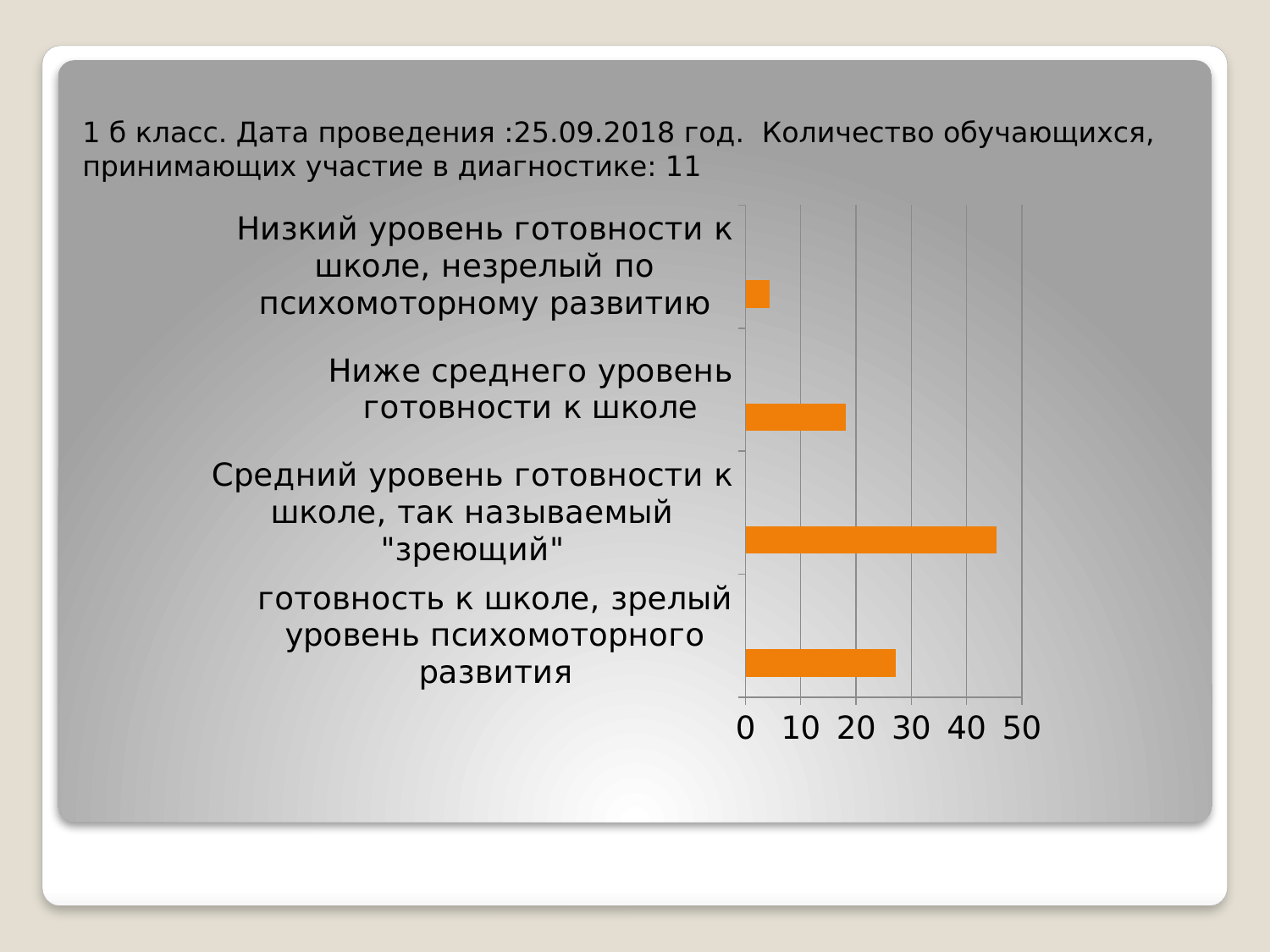

# 1 б класс. Дата проведения :25.09.2018 год.  Количество обучающихся, принимающих участие в диагностике: 11

### Chart

| Category | Ряд 1 | Ряд 2 | Ряд 3 |
|---|---|---|---|
| готовность к школе, зрелый уровень психомоторного развития | 27.2 | None | None |
| Средний уровень готовности к школе, так называемый "зреющий" | 45.4 | None | None |
| Ниже среднего уровень готовности к школе | 18.1 | None | None |
| Низкий уровень готовности к школе, незрелый по психомоторному развитию | 4.3 | None | None |